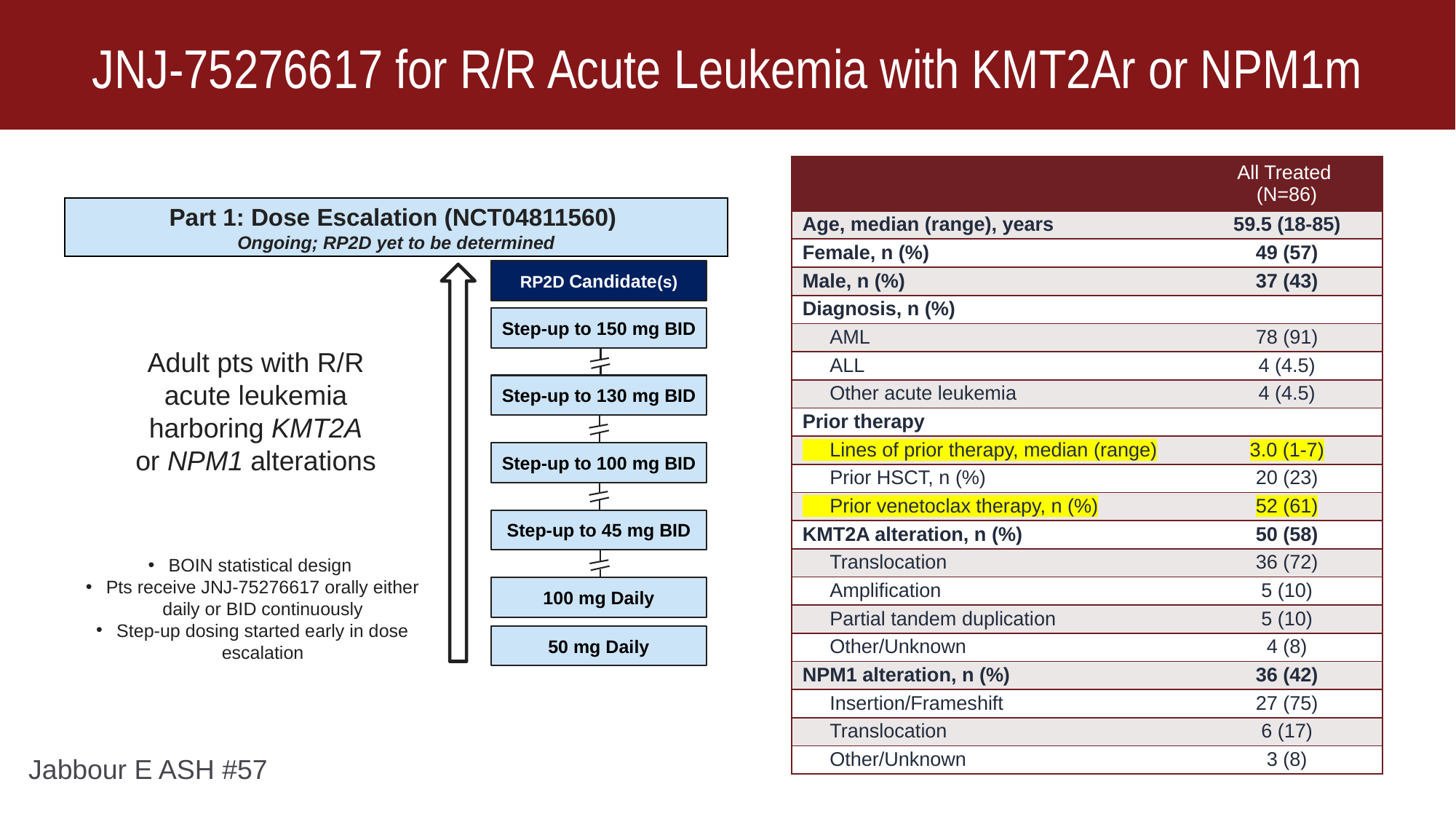

JNJ-75276617 for R/R Acute Leukemia with KMT2Ar or NPM1m
|  | All Treated (N=86) |
| --- | --- |
| Age, median (range), years | 59.5 (18-85) |
| Female, n (%) | 49 (57) |
| Male, n (%) | 37 (43) |
| Diagnosis, n (%) |  |
| AML | 78 (91) |
| ALL | 4 (4.5) |
| Other acute leukemia | 4 (4.5) |
| Prior therapy |  |
| Lines of prior therapy, median (range) | 3.0 (1-7) |
| Prior HSCT, n (%) | 20 (23) |
| Prior venetoclax therapy, n (%) | 52 (61) |
| KMT2A alteration, n (%) | 50 (58) |
| Translocation | 36 (72) |
| Amplification | 5 (10) |
| Partial tandem duplication | 5 (10) |
| Other/Unknown | 4 (8) |
| NPM1 alteration, n (%) | 36 (42) |
| Insertion/Frameshift | 27 (75) |
| Translocation | 6 (17) |
| Other/Unknown | 3 (8) |
Part 1: Dose Escalation (NCT04811560)
Ongoing; RP2D yet to be determined
BOIN statistical design
Pts receive JNJ-75276617 orally either daily or BID continuously
Step-up dosing started early in dose escalation
RP2D Candidate(s)

Step-up to 150 mg BID
Adult pts with R/R acute leukemia harboring KMT2A or NPM1 alterations
Step-up to 130 mg BID
Step-up to 100 mg BID
Step-up to 45 mg BID
100 mg Daily
50 mg Daily
Jabbour E ASH #57